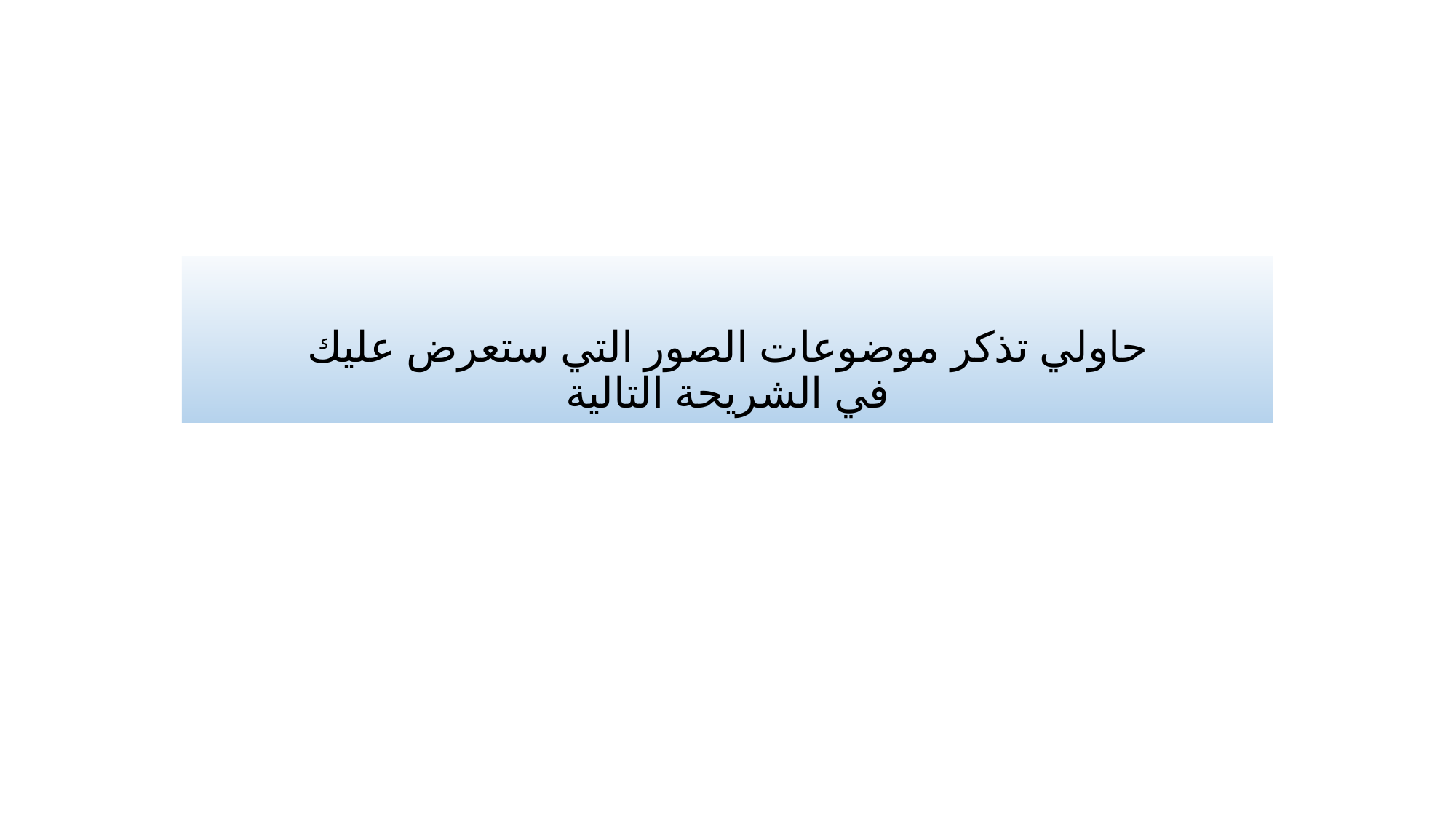

# حاولي تذكر موضوعات الصور التي ستعرض عليك في الشريحة التالية